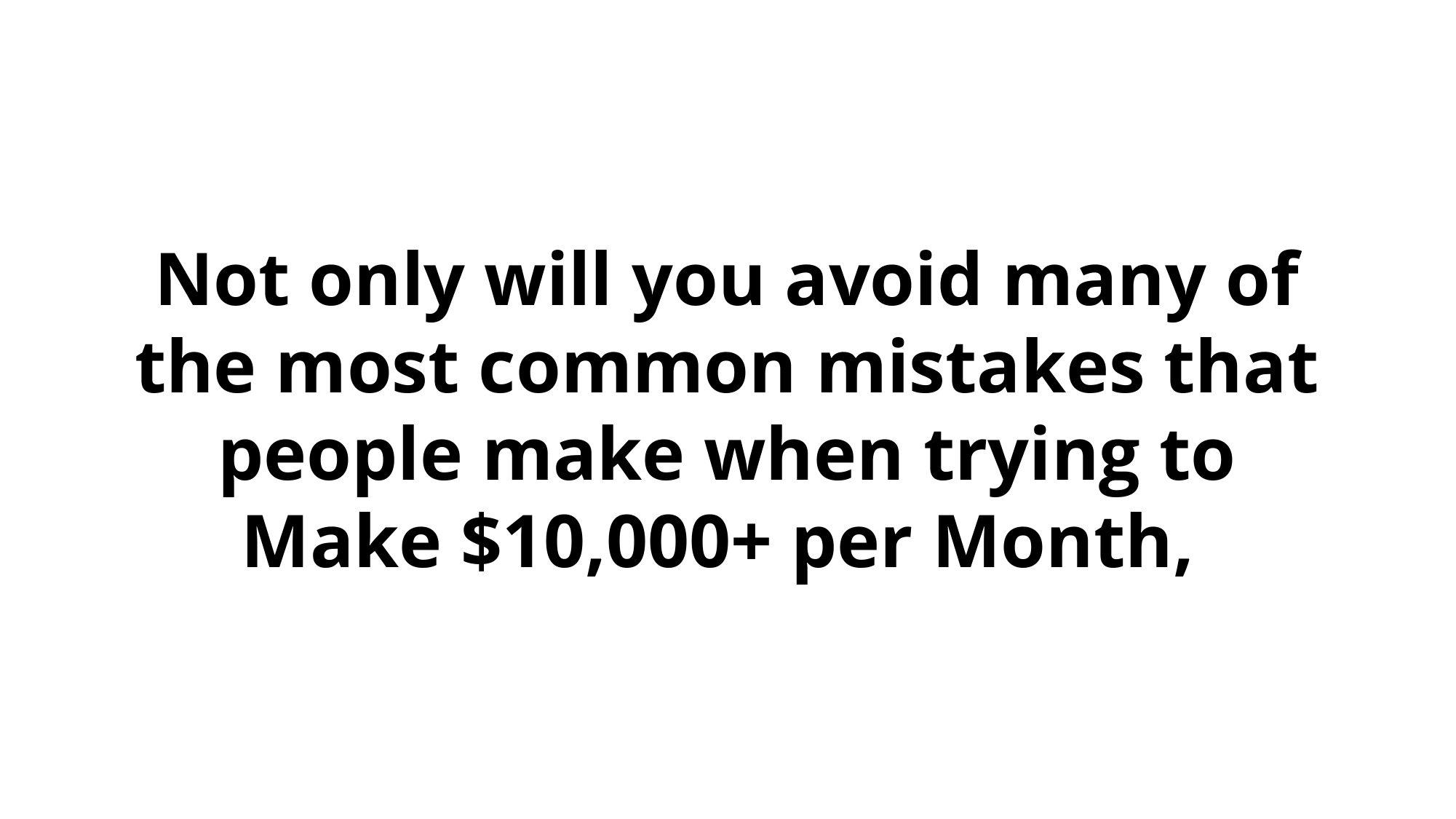

Not only will you avoid many of the most common mistakes that people make when trying to Make $10,000+ per Month,